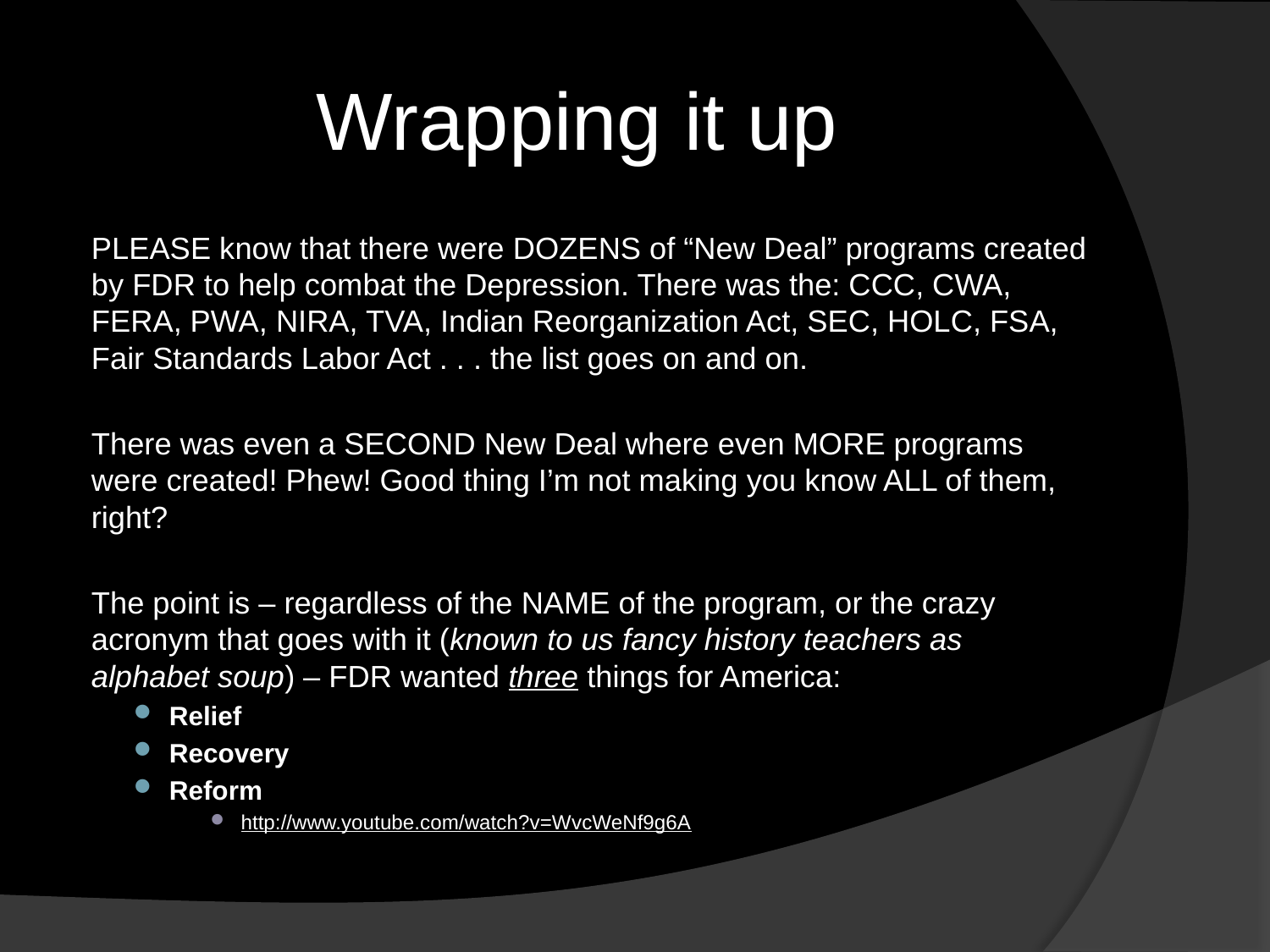

# Wrapping it up
PLEASE know that there were DOZENS of “New Deal” programs created by FDR to help combat the Depression. There was the: CCC, CWA, FERA, PWA, NIRA, TVA, Indian Reorganization Act, SEC, HOLC, FSA, Fair Standards Labor Act . . . the list goes on and on.

There was even a SECOND New Deal where even MORE programs were created! Phew! Good thing I’m not making you know ALL of them, right?

The point is – regardless of the NAME of the program, or the crazy acronym that goes with it (known to us fancy history teachers as alphabet soup) – FDR wanted three things for America:
Relief
Recovery
Reform
http://www.youtube.com/watch?v=WvcWeNf9g6A